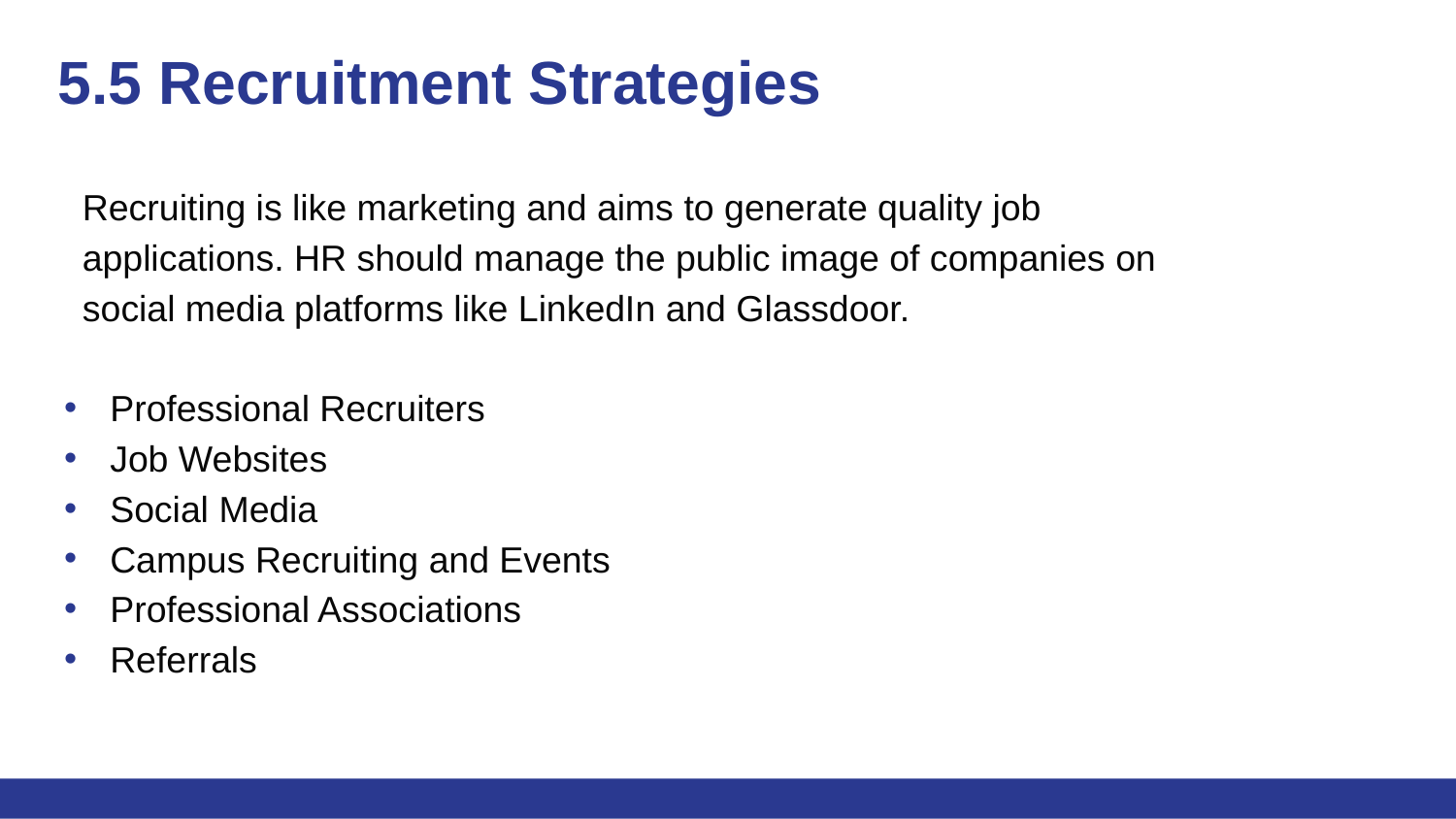

# 5.5 Recruitment Strategies
Recruiting is like marketing and aims to generate quality job applications. HR should manage the public image of companies on social media platforms like LinkedIn and Glassdoor.

Professional Recruiters
Job Websites
Social Media
Campus Recruiting and Events
Professional Associations
Referrals